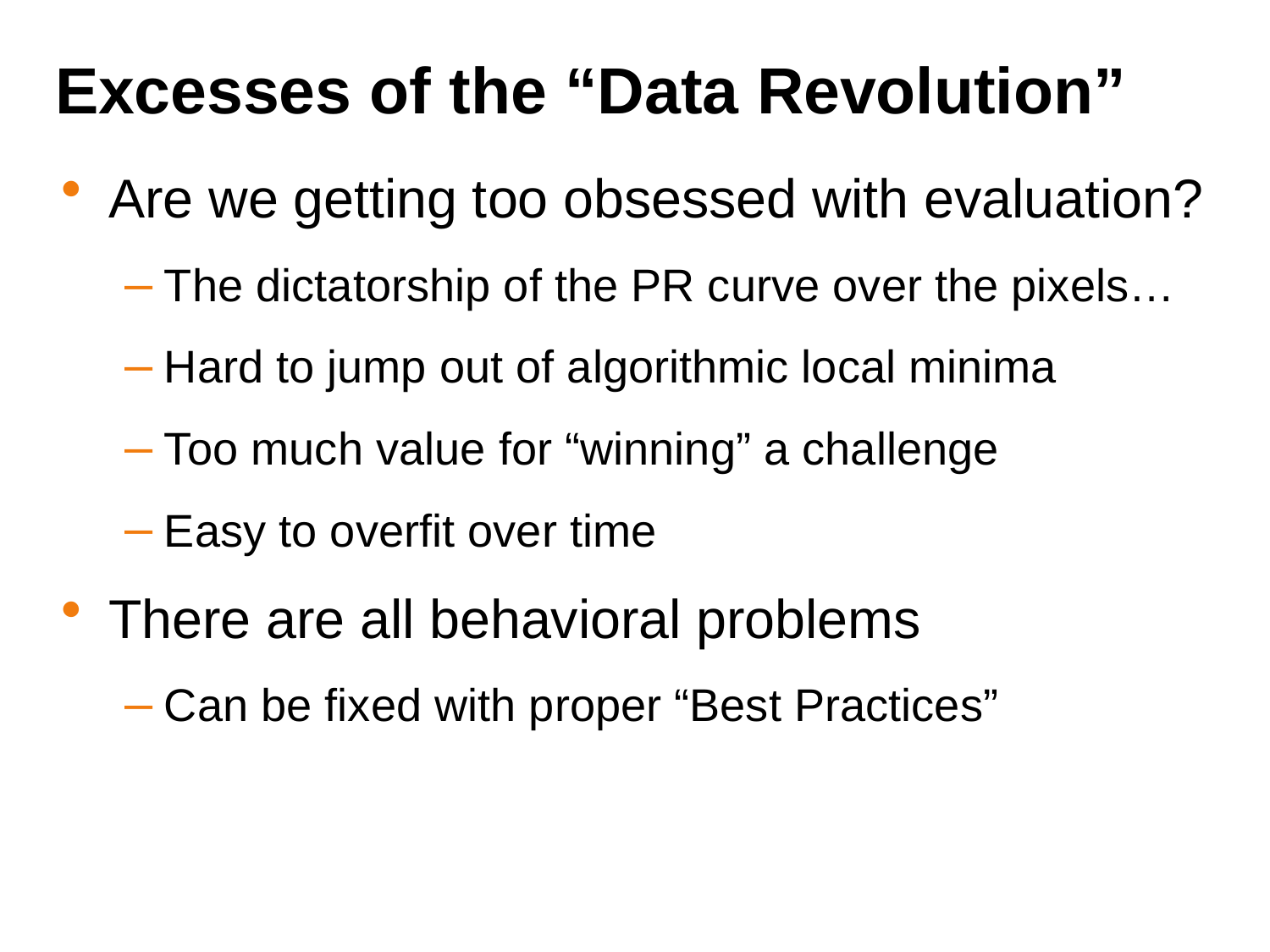

# Excesses of the “Data Revolution”
Are we getting too obsessed with evaluation?
The dictatorship of the PR curve over the pixels…
Hard to jump out of algorithmic local minima
Too much value for “winning” a challenge
Easy to overfit over time
There are all behavioral problems
Can be fixed with proper “Best Practices”